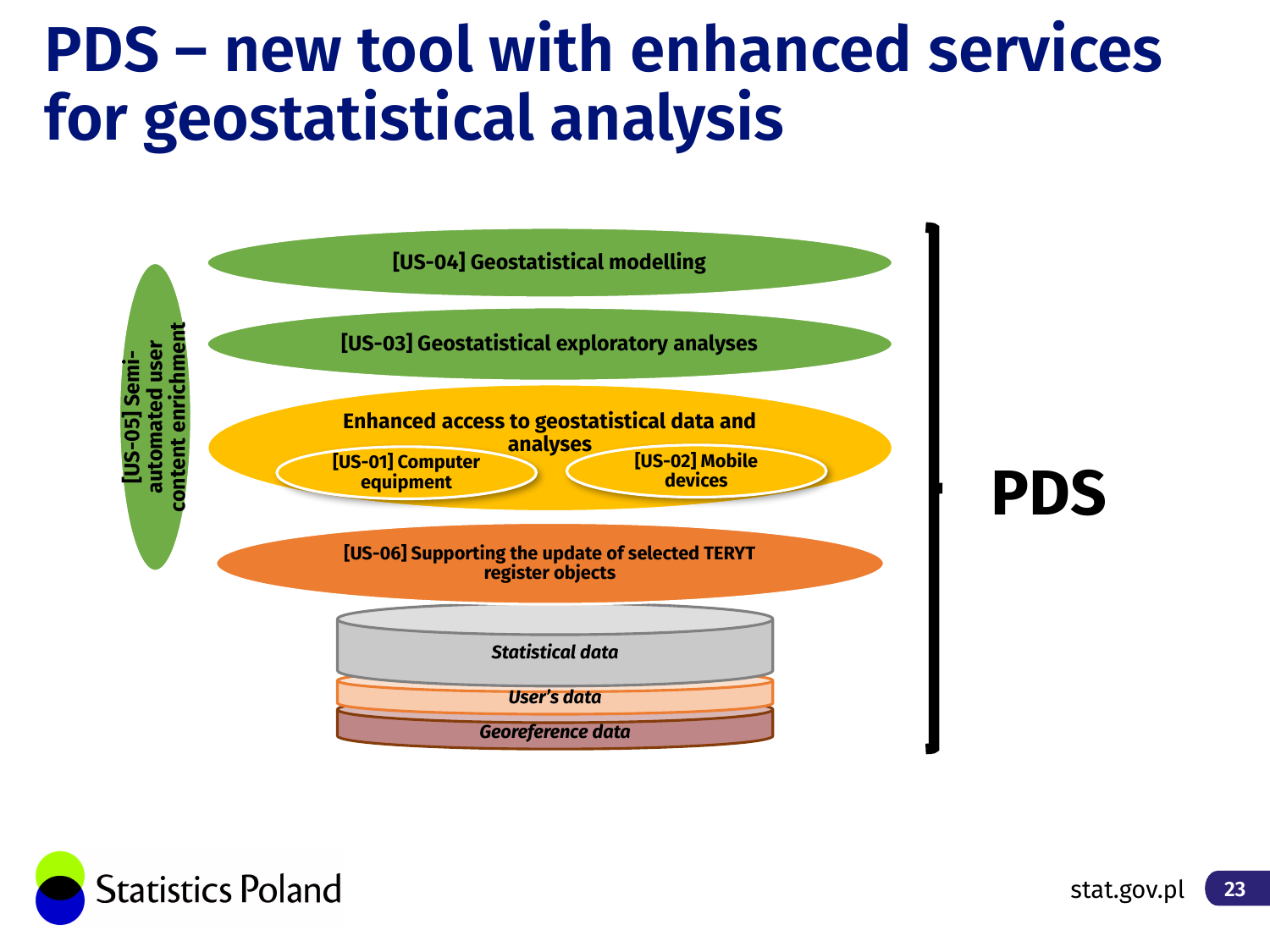

# PDS – new tool with enhanced services for geostatistical analysis

[US-04] Geostatistical modelling
[US-05] Semi-automated user content enrichment
[US-03] Geostatistical exploratory analyses
Enhanced access to geostatistical data and analyses
[US-02] Mobile devices
PDS
[US-01] Computer equipment
[US-06] Supporting the update of selected TERYT register objects
Statistical data
User’s data
Georeference data